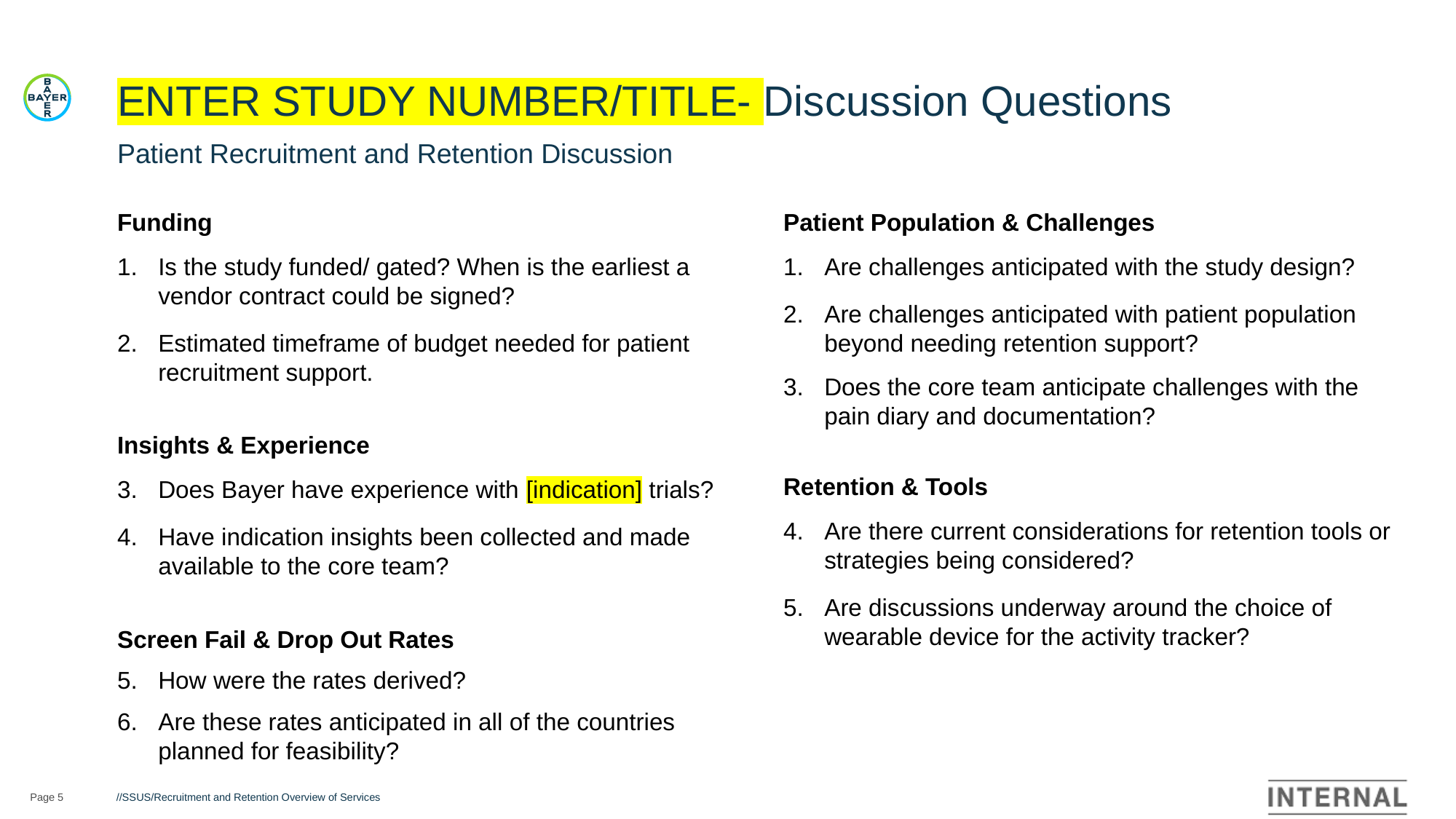

# ENTER STUDY NUMBER/TITLE- Discussion Questions
Patient Recruitment and Retention Discussion
Funding
Is the study funded/ gated? When is the earliest a vendor contract could be signed?
Estimated timeframe of budget needed for patient recruitment support.

Insights & Experience
Does Bayer have experience with [indication] trials?
Have indication insights been collected and made available to the core team?

Screen Fail & Drop Out Rates
How were the rates derived?
Are these rates anticipated in all of the countries planned for feasibility?

Patient Population & Challenges
Are challenges anticipated with the study design?
Are challenges anticipated with patient population beyond needing retention support?
Does the core team anticipate challenges with the pain diary and documentation?

Retention & Tools
Are there current considerations for retention tools or strategies being considered?
Are discussions underway around the choice of wearable device for the activity tracker?

Page 5
//SSUS/Recruitment and Retention Overview of Services